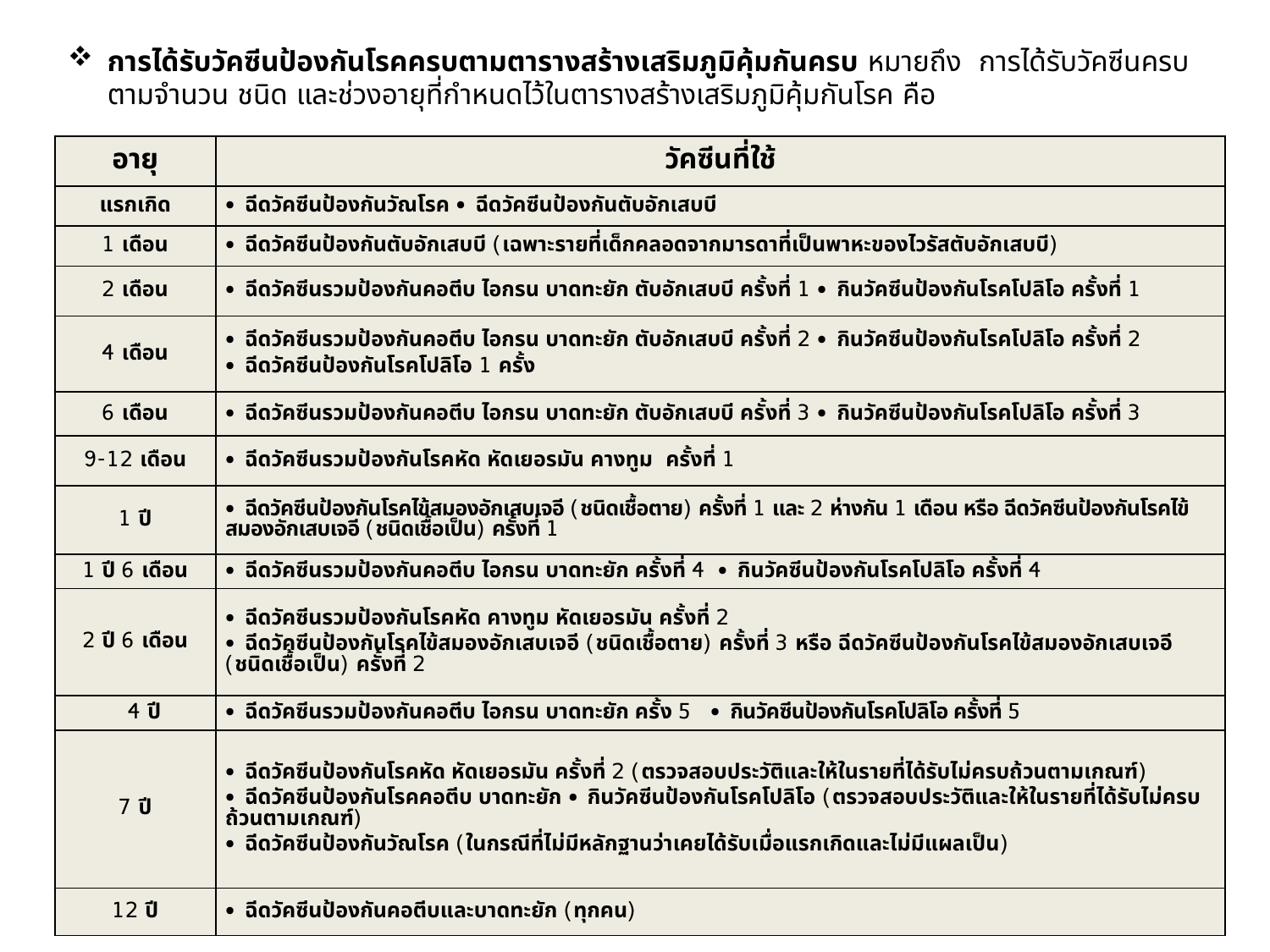

การได้รับวัคซีนป้องกันโรคครบตามตารางสร้างเสริมภูมิคุ้มกันครบ หมายถึง  การได้รับวัคซีนครบตามจำนวน ชนิด และช่วงอายุที่กำหนดไว้ในตารางสร้างเสริมภูมิคุ้มกันโรค คือ
| อายุ | วัคซีนที่ใช้ |
| --- | --- |
| แรกเกิด | • ฉีดวัคซีนป้องกันวัณโรค • ฉีดวัคซีนป้องกันตับอักเสบบี |
| 1 เดือน | • ฉีดวัคซีนป้องกันตับอักเสบบี (เฉพาะรายที่เด็กคลอดจากมารดาที่เป็นพาหะของไวรัสตับอักเสบบี) |
| 2 เดือน | • ฉีดวัคซีนรวมป้องกันคอตีบ ไอกรน บาดทะยัก ตับอักเสบบี ครั้งที่ 1 • กินวัคซีนป้องกันโรคโปลิโอ ครั้งที่ 1 |
| 4 เดือน | • ฉีดวัคซีนรวมป้องกันคอตีบ ไอกรน บาดทะยัก ตับอักเสบบี ครั้งที่ 2 • กินวัคซีนป้องกันโรคโปลิโอ ครั้งที่ 2 • ฉีดวัคซีนป้องกันโรคโปลิโอ 1 ครั้ง |
| 6 เดือน | • ฉีดวัคซีนรวมป้องกันคอตีบ ไอกรน บาดทะยัก ตับอักเสบบี ครั้งที่ 3 • กินวัคซีนป้องกันโรคโปลิโอ ครั้งที่ 3 |
| 9-12 เดือน | • ฉีดวัคซีนรวมป้องกันโรคหัด หัดเยอรมัน คางทูม  ครั้งที่ 1 |
| 1 ปี | • ฉีดวัคซีนป้องกันโรคไข้สมองอักเสบเจอี (ชนิดเชื้อตาย) ครั้งที่ 1 และ 2 ห่างกัน 1 เดือน หรือ ฉีดวัคซีนป้องกันโรคไข้สมองอักเสบเจอี (ชนิดเชื้อเป็น) ครั้งที่ 1 |
| 1 ปี 6 เดือน | • ฉีดวัคซีนรวมป้องกันคอตีบ ไอกรน บาดทะยัก ครั้งที่ 4 • กินวัคซีนป้องกันโรคโปลิโอ ครั้งที่ 4 |
| 2 ปี 6 เดือน | • ฉีดวัคซีนรวมป้องกันโรคหัด คางทูม หัดเยอรมัน ครั้งที่ 2 • ฉีดวัคซีนป้องกันโรคไข้สมองอักเสบเจอี (ชนิดเชื้อตาย) ครั้งที่ 3 หรือ ฉีดวัคซีนป้องกันโรคไข้สมองอักเสบเจอี (ชนิดเชื้อเป็น) ครั้งที่ 2 |
| 4 ปี | • ฉีดวัคซีนรวมป้องกันคอตีบ ไอกรน บาดทะยัก ครั้ง 5 • กินวัคซีนป้องกันโรคโปลิโอ ครั้งที่ 5 |
| 7 ปี | • ฉีดวัคซีนป้องกันโรคหัด หัดเยอรมัน ครั้งที่ 2 (ตรวจสอบประวัติและให้ในรายที่ได้รับไม่ครบถ้วนตามเกณฑ์) • ฉีดวัคซีนป้องกันโรคคอตีบ บาดทะยัก • กินวัคซีนป้องกันโรคโปลิโอ (ตรวจสอบประวัติและให้ในรายที่ได้รับไม่ครบถ้วนตามเกณฑ์) • ฉีดวัคซีนป้องกันวัณโรค (ในกรณีที่ไม่มีหลักฐานว่าเคยได้รับเมื่อแรกเกิดและไม่มีแผลเป็น) |
| 12 ปี | • ฉีดวัคซีนป้องกันคอตีบและบาดทะยัก (ทุกคน) |